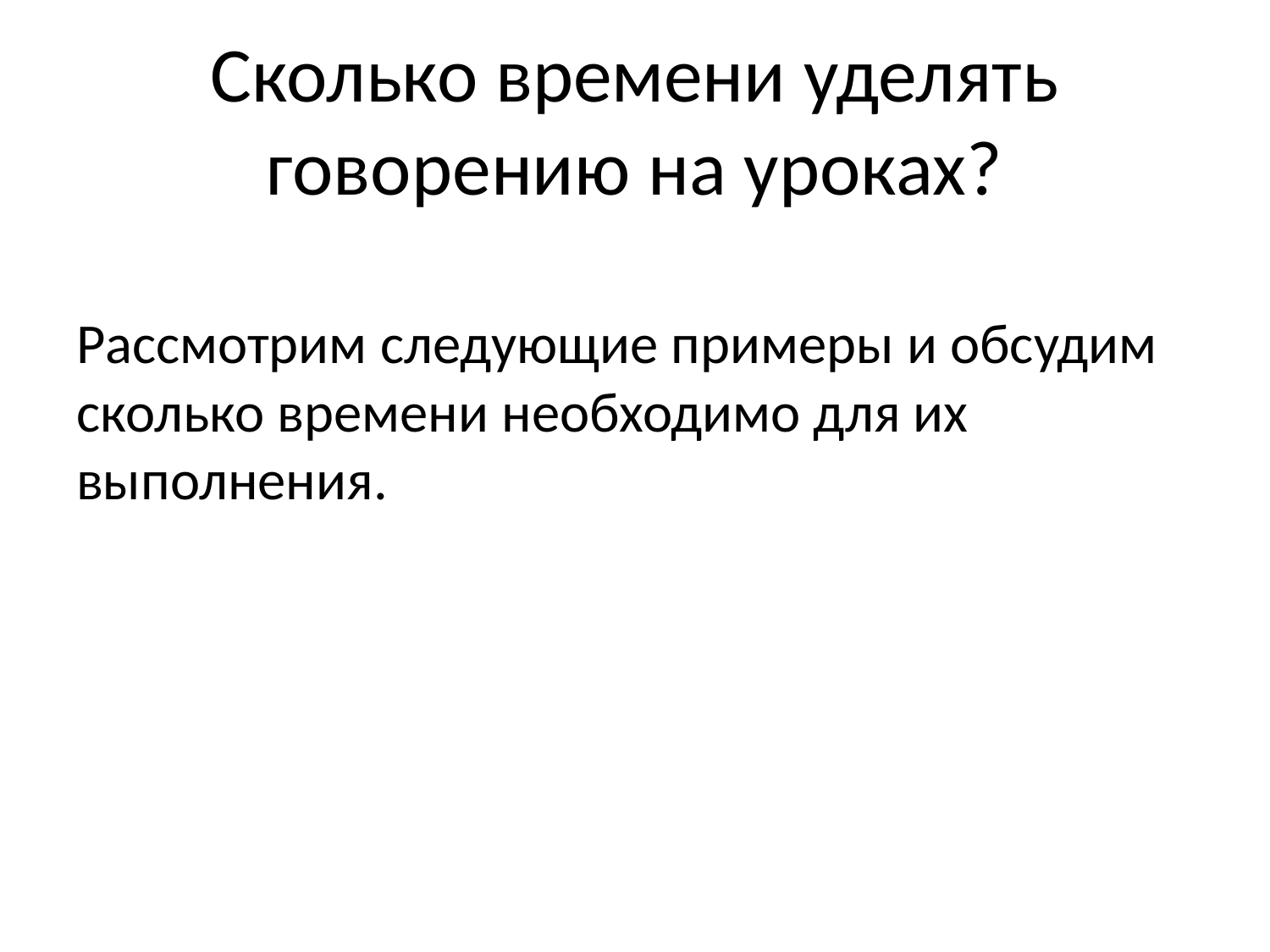

# Сколько времени уделять говорению на уроках?

Рассмотрим следующие примеры и обсудим сколько времени необходимо для их выполнения.